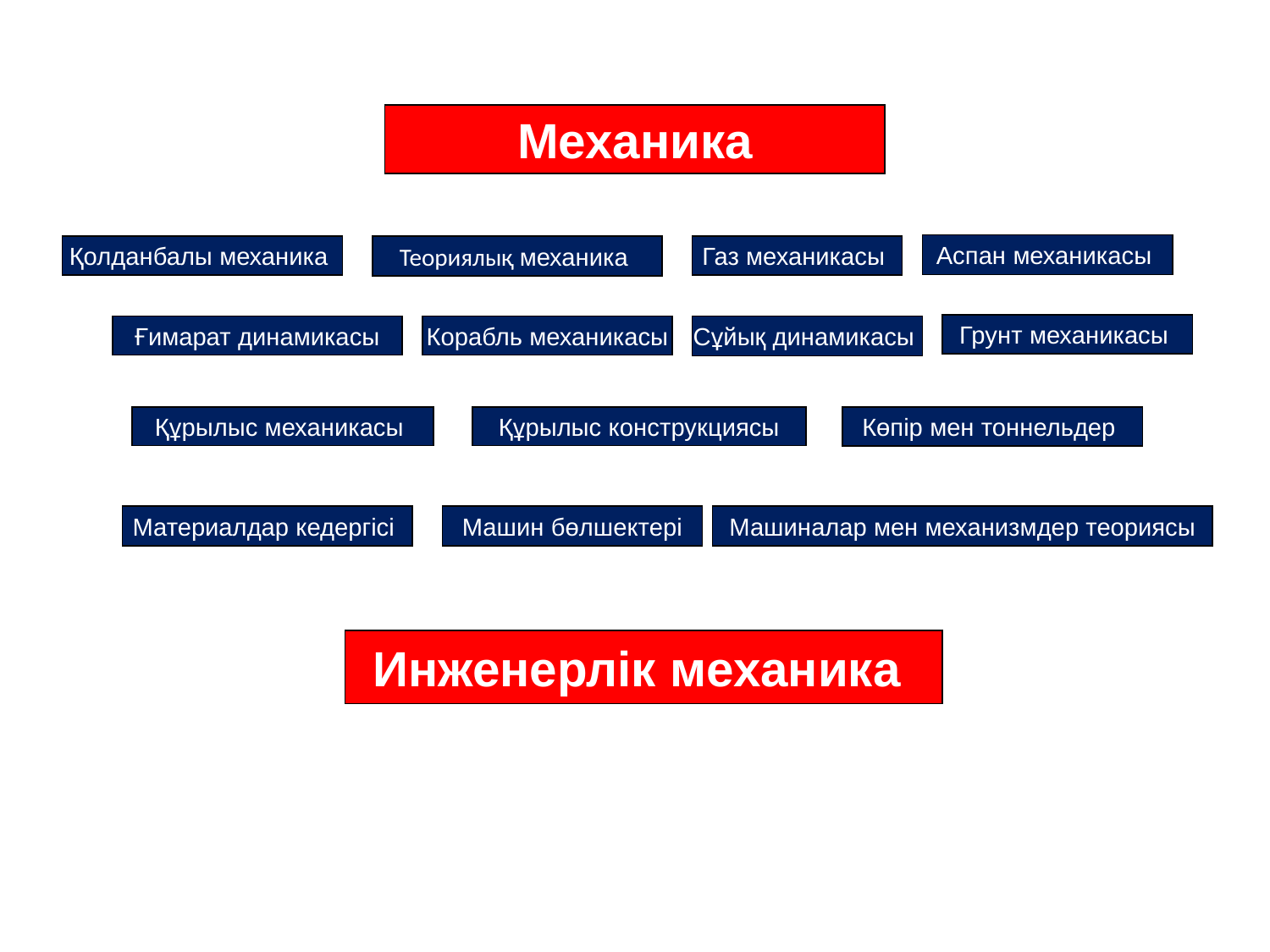

Механика
Аспан механикасы
Қолданбалы механика
Теориялық механика
Газ механикасы
Грунт механикасы
Ғимарат динамикасы
Корабль механикасы
Сұйық динамикасы
Құрылыс механикасы
Құрылыс конструкциясы
Көпір мен тоннельдер
Материалдар кедергісі
 Машин бөлшектері
Машиналар мен механизмдер теориясы
Инженерлік механика